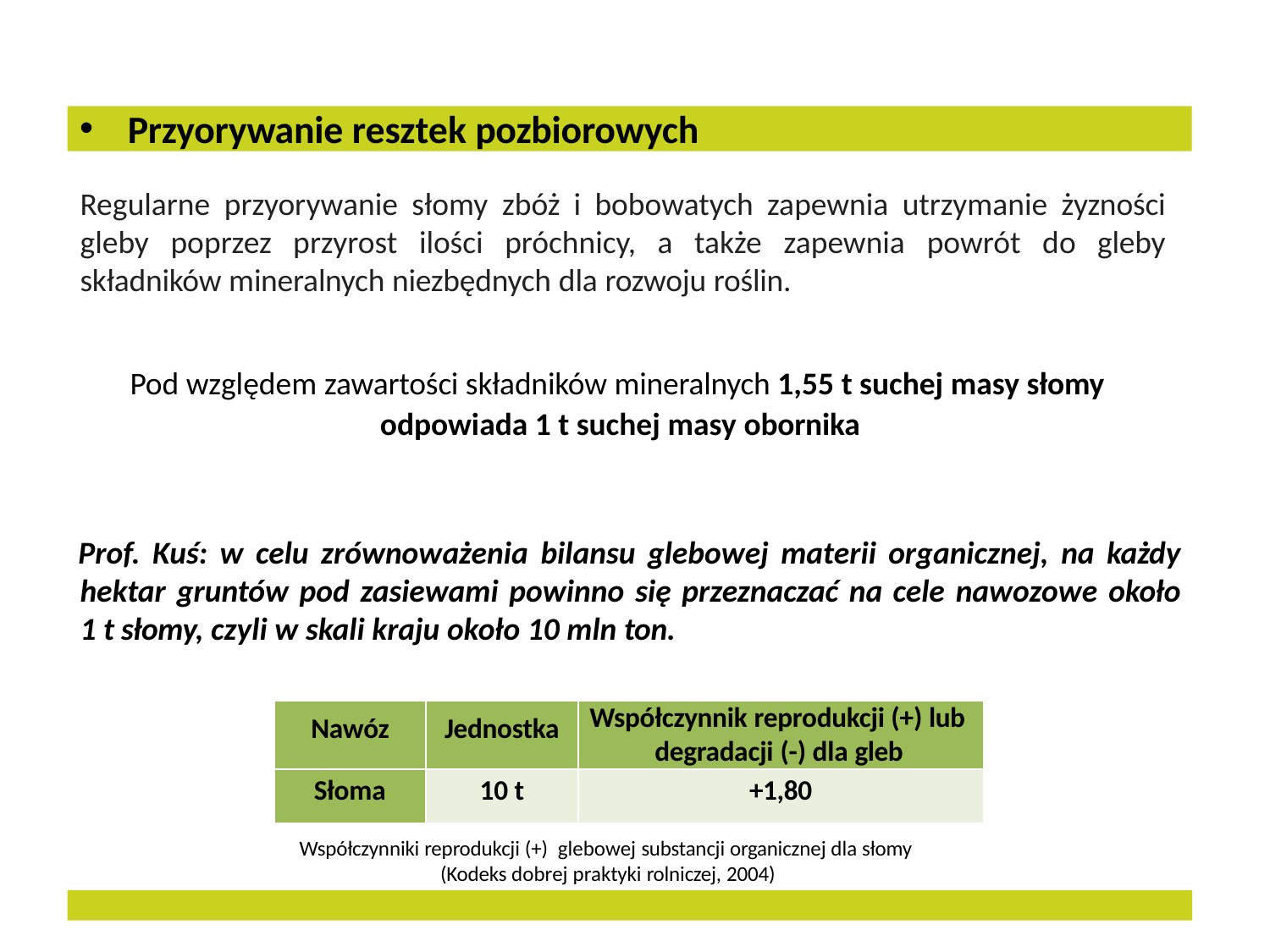

Przyorywanie resztek pozbiorowych
Regularne przyorywanie słomy zbóż i bobowatych zapewnia utrzymanie żyzności gleby  poprzez  przyrost  ilości  próchnicy,  a  także  zapewnia  powrót  do  gleby składników mineralnych niezbędnych dla rozwoju roślin.

Pod względem zawartości składników mineralnych 1,55 t suchej masy słomy odpowiada 1 t suchej masy obornika

Prof. Kuś: w celu zrównoważenia bilansu glebowej materii organicznej, na każdy hektar gruntów pod zasiewami powinno się przeznaczać na cele nawozowe około 1 t słomy, czyli w skali kraju około 10 mln ton.
| Nawóz | Jednostka | Współczynnik reprodukcji (+) lub degradacji (-) dla gleb |
| --- | --- | --- |
| Słoma | 10 t | +1,80 |
Współczynniki reprodukcji (+) glebowej substancji organicznej dla słomy (Kodeks dobrej praktyki rolniczej, 2004)